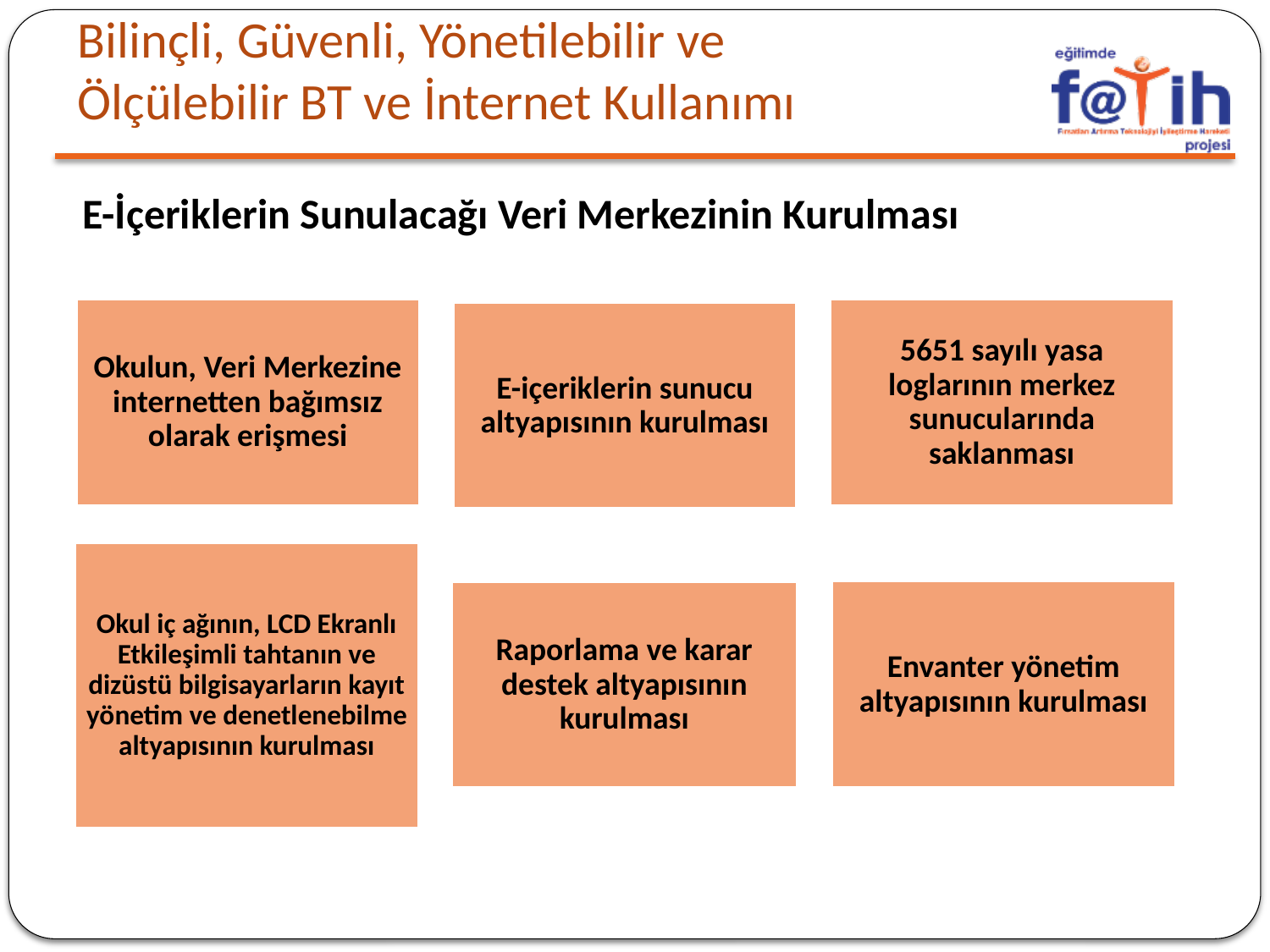

# Bilinçli, Güvenli, Yönetilebilir ve Ölçülebilir BT ve İnternet Kullanımı
E-İçeriklerin Sunulacağı Veri Merkezinin Kurulması

Okulun, Veri Merkezine internetten bağımsız olarak erişmesi
5651 sayılı yasa loglarının merkez sunucularında saklanması
E-içeriklerin sunucu altyapısının kurulması
Okul iç ağının, LCD Ekranlı Etkileşimli tahtanın ve dizüstü bilgisayarların kayıt yönetim ve denetlenebilme altyapısının kurulması
Envanter yönetim altyapısının kurulması
Raporlama ve karar destek altyapısının kurulması